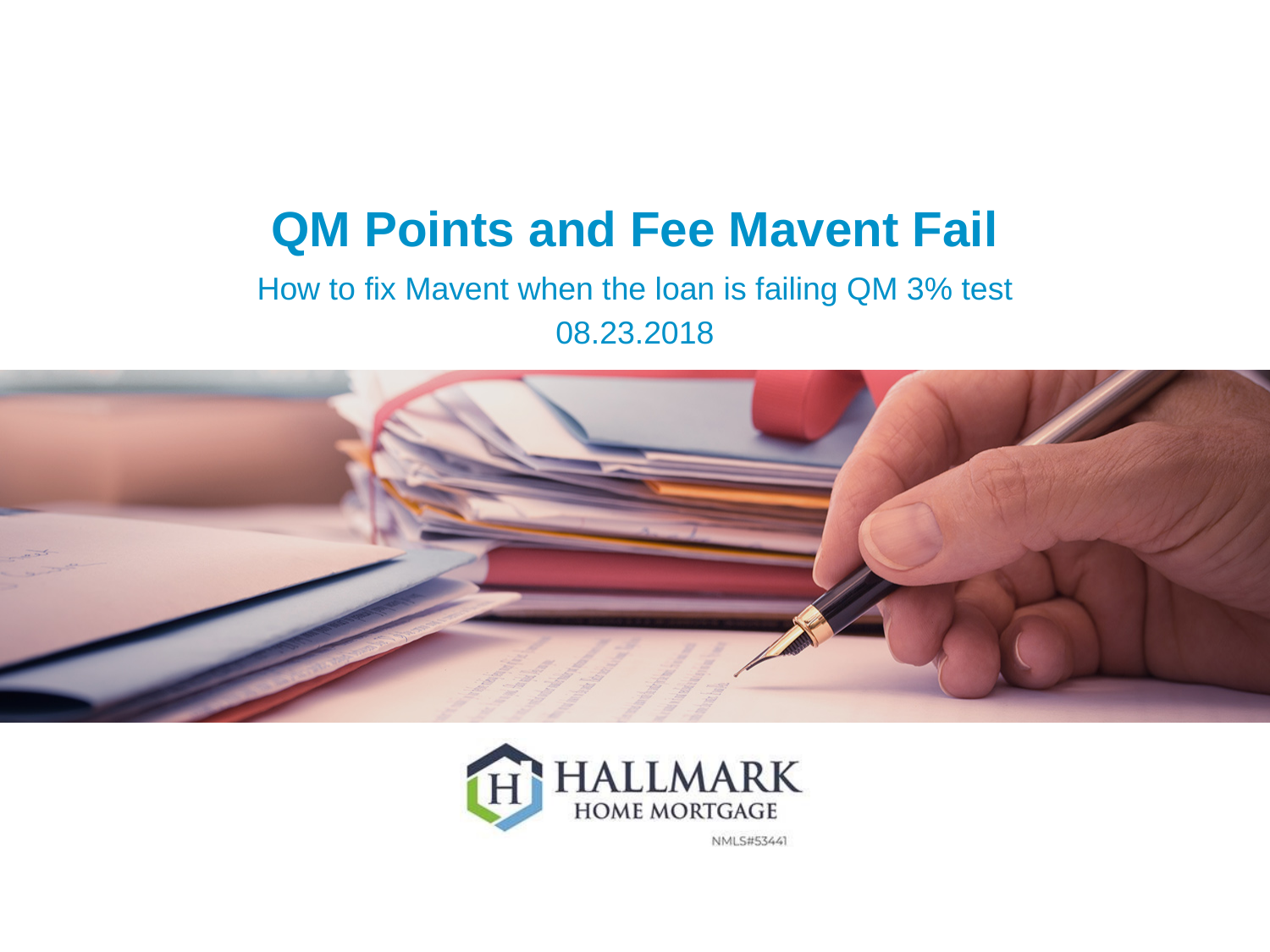

# QM Points and Fee Mavent Fail
How to fix Mavent when the loan is failing QM 3% test
08.23.2018